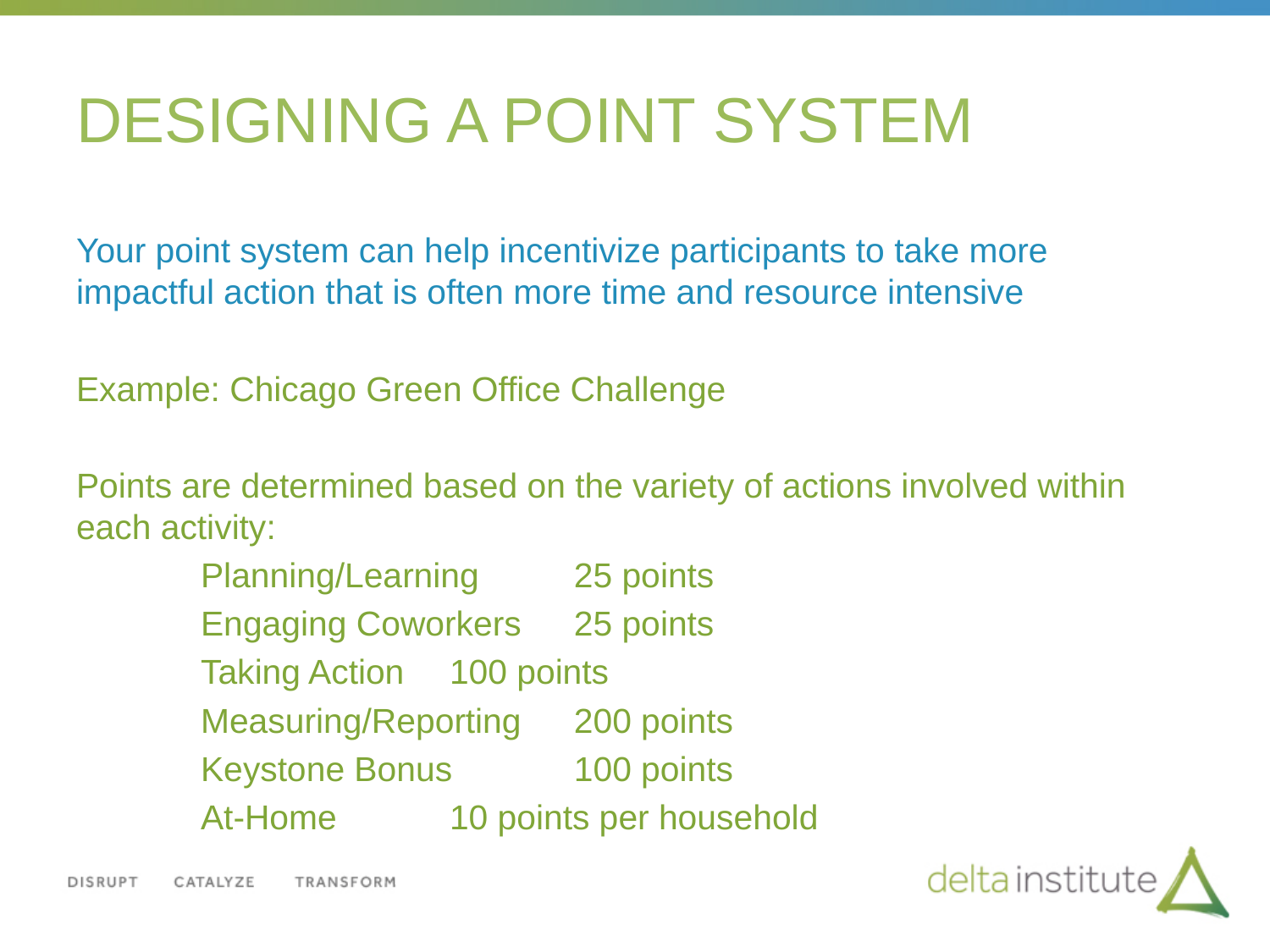

# DESIGNING A POINT SYSTEM
Your point system can help incentivize participants to take more impactful action that is often more time and resource intensive

Example: Chicago Green Office Challenge

Points are determined based on the variety of actions involved within each activity:
	Planning/Learning			25 points
	Engaging Coworkers			25 points
	Taking Action				100 points
	Measuring/Reporting		200 points
	Keystone Bonus				100 points
	At-Home					10 points per household